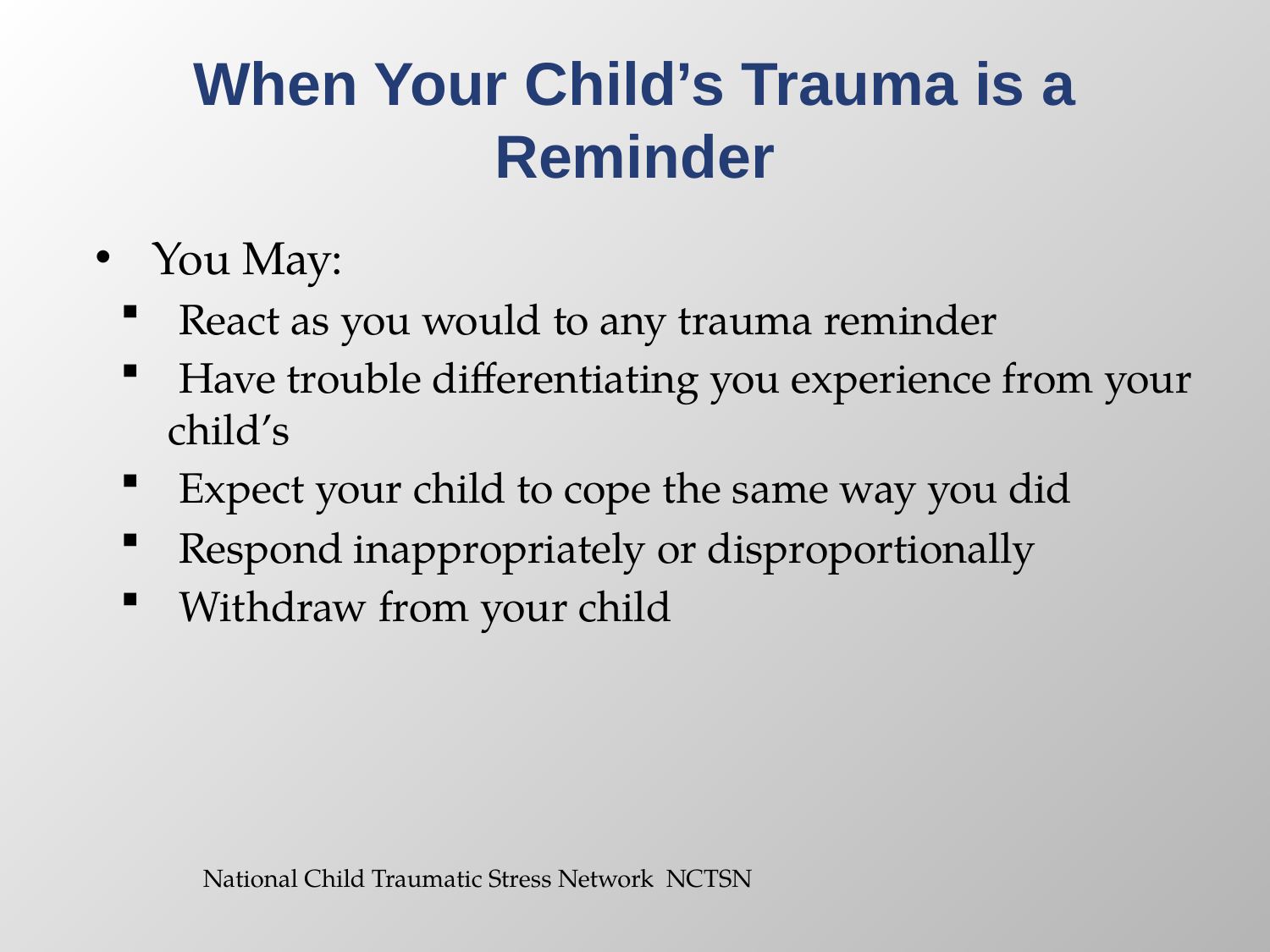

# When Your Child’s Trauma is a Reminder
You May:
 React as you would to any trauma reminder
 Have trouble differentiating you experience from your child’s
 Expect your child to cope the same way you did
 Respond inappropriately or disproportionally
 Withdraw from your child
National Child Traumatic Stress Network  NCTSN